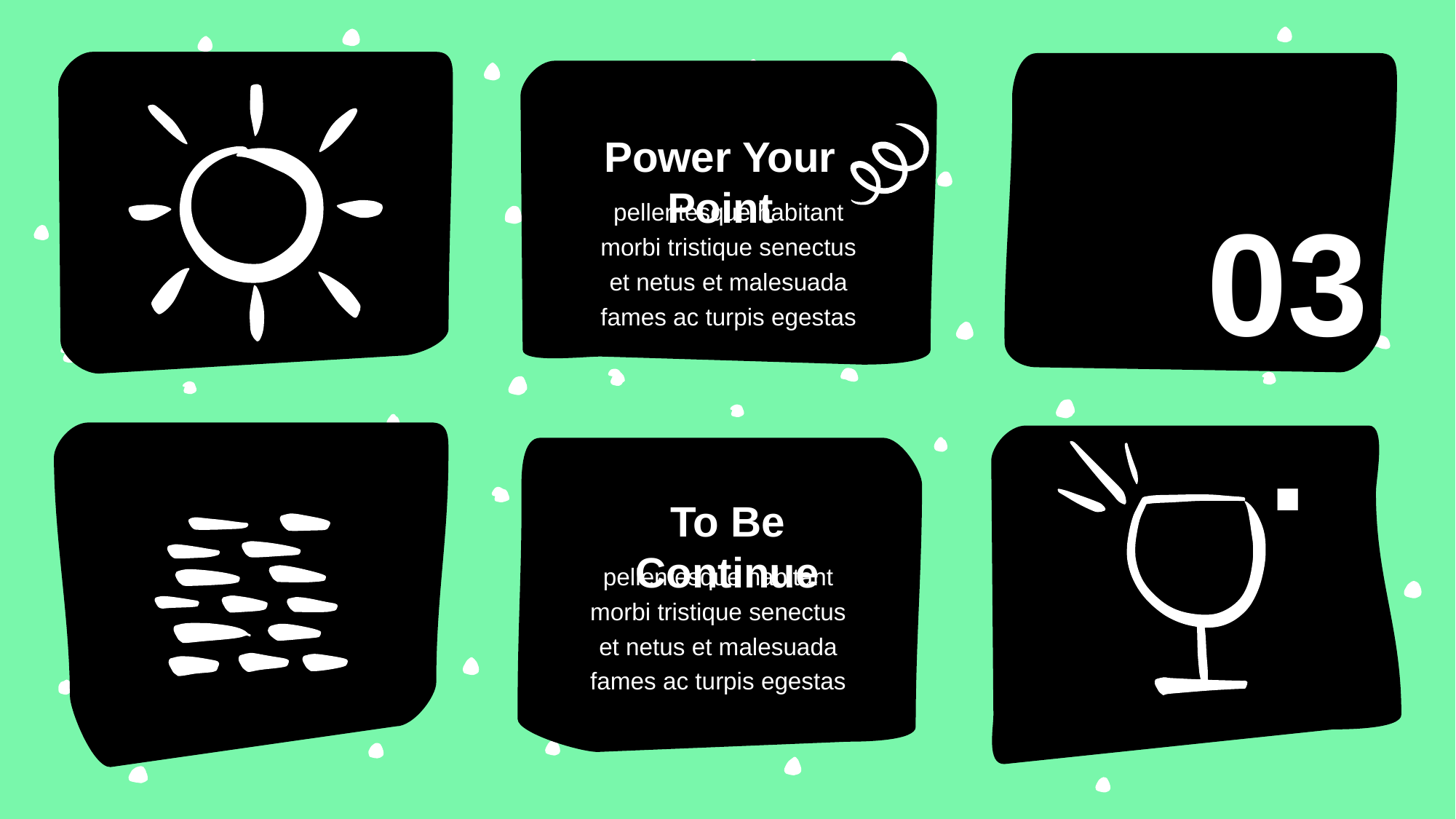

Power Your Point
03.
pellentesque habitant morbi tristique senectus et netus et malesuada fames ac turpis egestas

To Be Continue

pellentesque habitant morbi tristique senectus et netus et malesuada fames ac turpis egestas